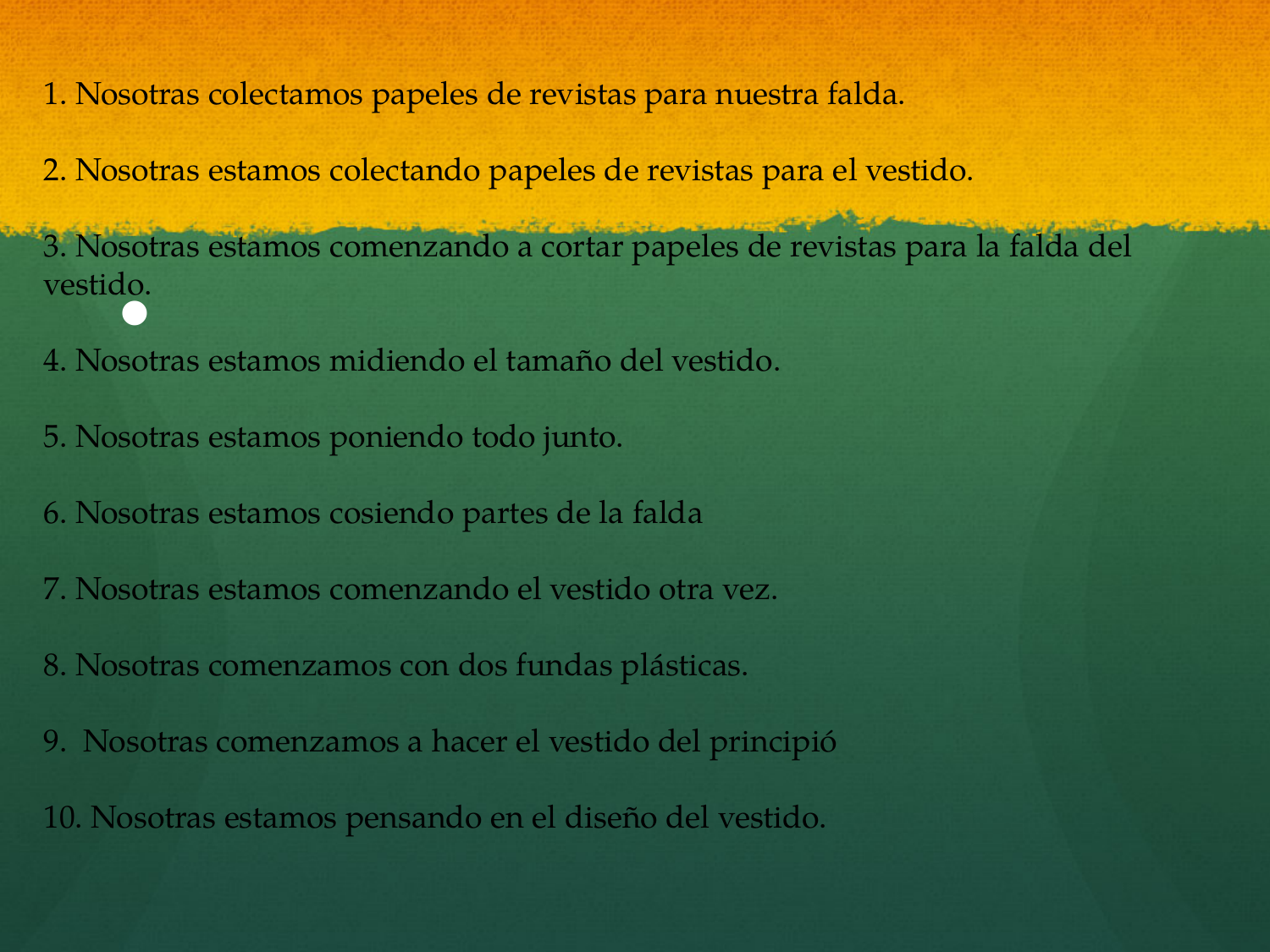

#
1. Nosotras colectamos papeles de revistas para nuestra falda.

2. Nosotras estamos colectando papeles de revistas para el vestido.

3. Nosotras estamos comenzando a cortar papeles de revistas para la falda del vestido.

4. Nosotras estamos midiendo el tamaño del vestido.

5. Nosotras estamos poniendo todo junto.

6. Nosotras estamos cosiendo partes de la falda

7. Nosotras estamos comenzando el vestido otra vez.

8. Nosotras comenzamos con dos fundas plásticas.

9.  Nosotras comenzamos a hacer el vestido del principió

10. Nosotras estamos pensando en el diseño del vestido.